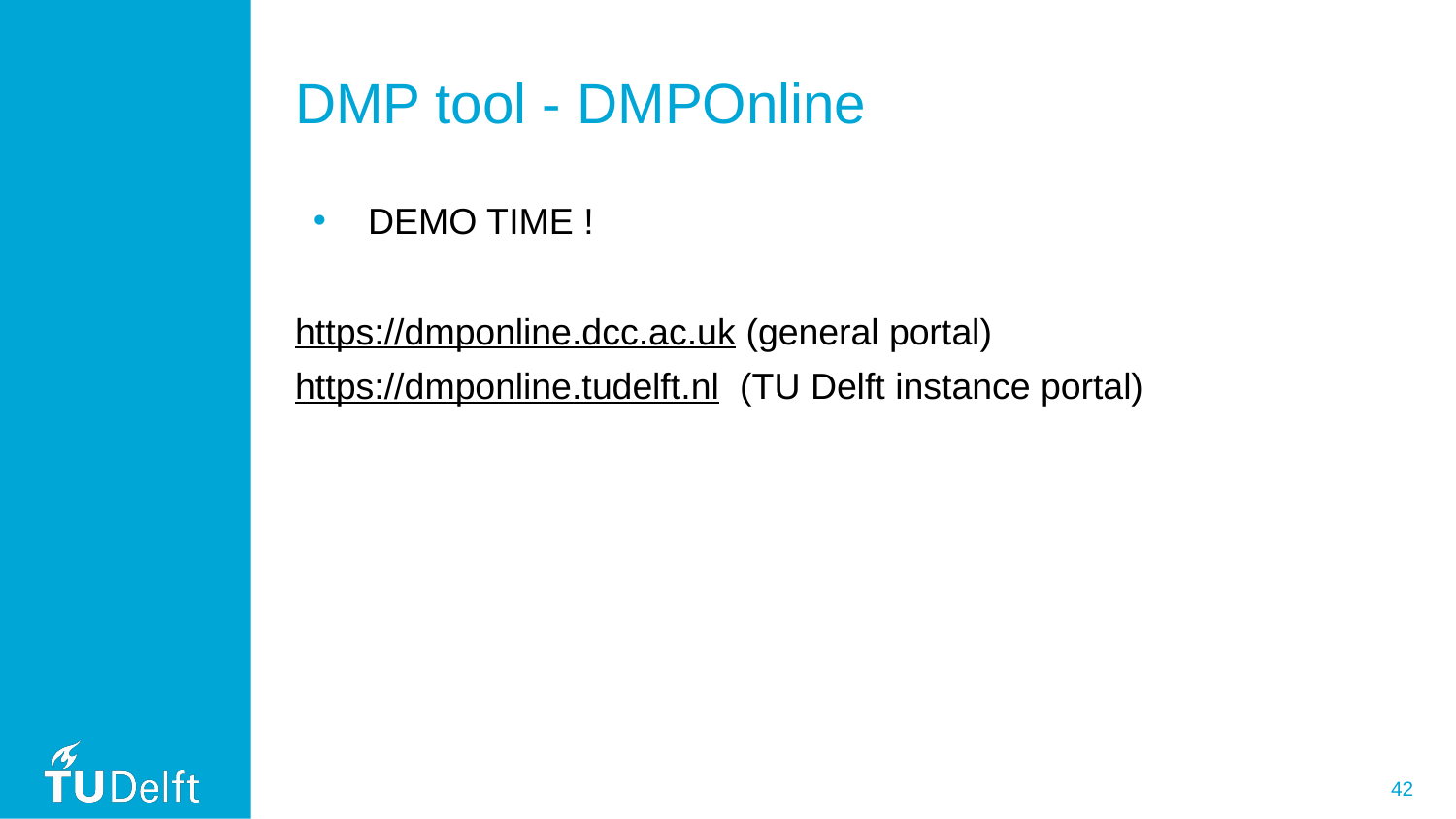

# DMP tool - DMPOnline
DEMO TIME !

https://dmponline.dcc.ac.uk (general portal)
https://dmponline.tudelft.nl  (TU Delft instance portal)